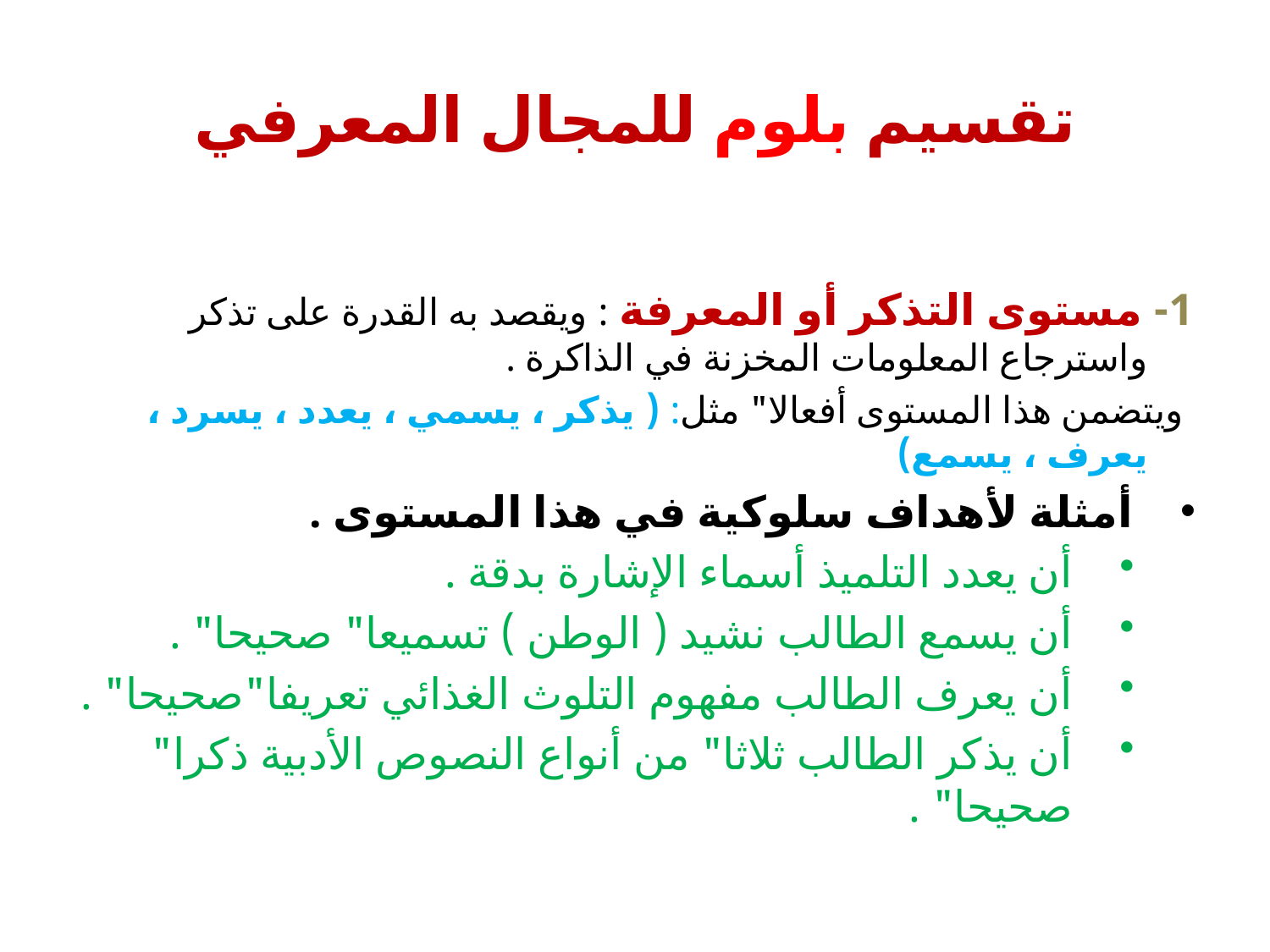

# تقسيم بلوم للمجال المعرفي

1- مستوى التذكر أو المعرفة : ويقصد به القدرة على تذكر واسترجاع المعلومات المخزنة في الذاكرة .
 ويتضمن هذا المستوى أفعالا" مثل: ( يذكر ، يسمي ، يعدد ، يسرد ، يعرف ، يسمع)
أمثلة لأهداف سلوكية في هذا المستوى .
أن يعدد التلميذ أسماء الإشارة بدقة .
أن يسمع الطالب نشيد ( الوطن ) تسميعا" صحيحا" .
أن يعرف الطالب مفهوم التلوث الغذائي تعريفا"صحيحا" .
أن يذكر الطالب ثلاثا" من أنواع النصوص الأدبية ذكرا" صحيحا" .